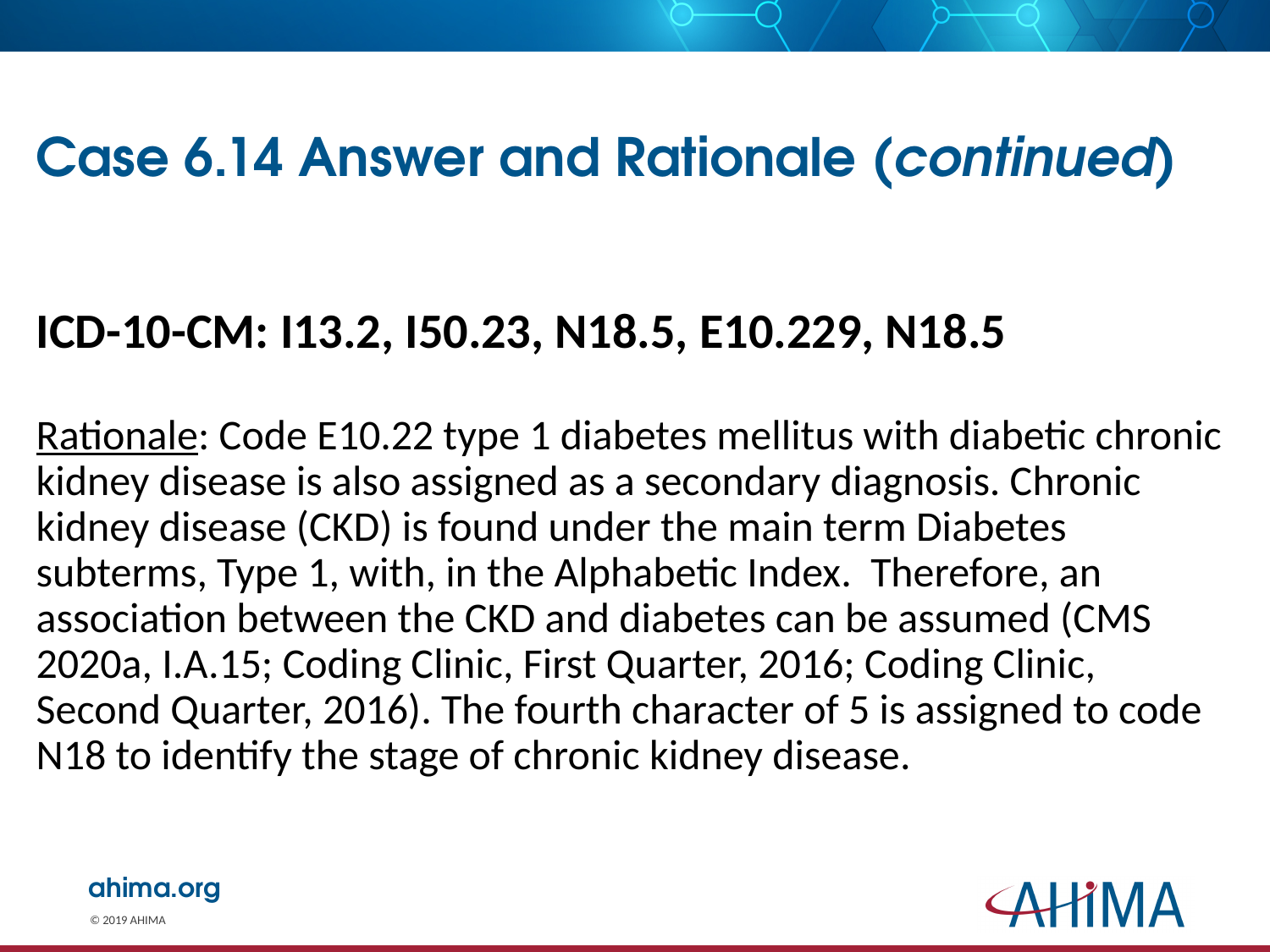

# Case 6.14 Answer and Rationale (continued)

ICD-10-CM: I13.2, I50.23, N18.5, E10.229, N18.5

Rationale: Code E10.22 type 1 diabetes mellitus with diabetic chronic kidney disease is also assigned as a secondary diagnosis. Chronic kidney disease (CKD) is found under the main term Diabetes subterms, Type 1, with, in the Alphabetic Index.  Therefore, an association between the CKD and diabetes can be assumed (CMS 2020a, I.A.15; Coding Clinic, First Quarter, 2016; Coding Clinic, Second Quarter, 2016). The fourth character of 5 is assigned to code N18 to identify the stage of chronic kidney disease.